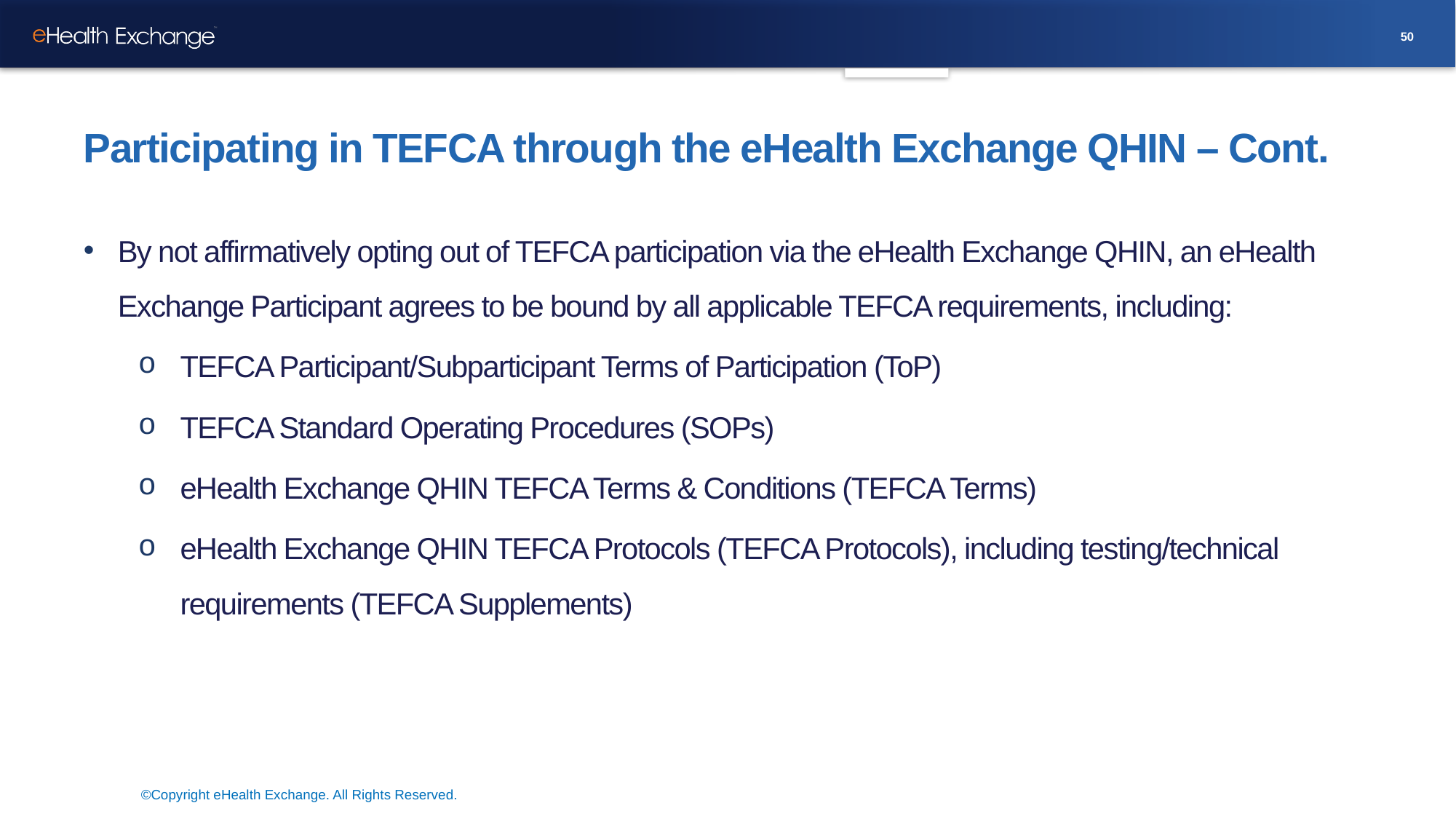

50
# Participating in TEFCA through the eHealth Exchange QHIN – Cont.
By not affirmatively opting out of TEFCA participation via the eHealth Exchange QHIN, an eHealth Exchange Participant agrees to be bound by all applicable TEFCA requirements, including:
TEFCA Participant/Subparticipant Terms of Participation (ToP)
TEFCA Standard Operating Procedures (SOPs)
eHealth Exchange QHIN TEFCA Terms & Conditions (TEFCA Terms)
eHealth Exchange QHIN TEFCA Protocols (TEFCA Protocols), including testing/technical requirements (TEFCA Supplements)

©Copyright eHealth Exchange. All Rights Reserved.